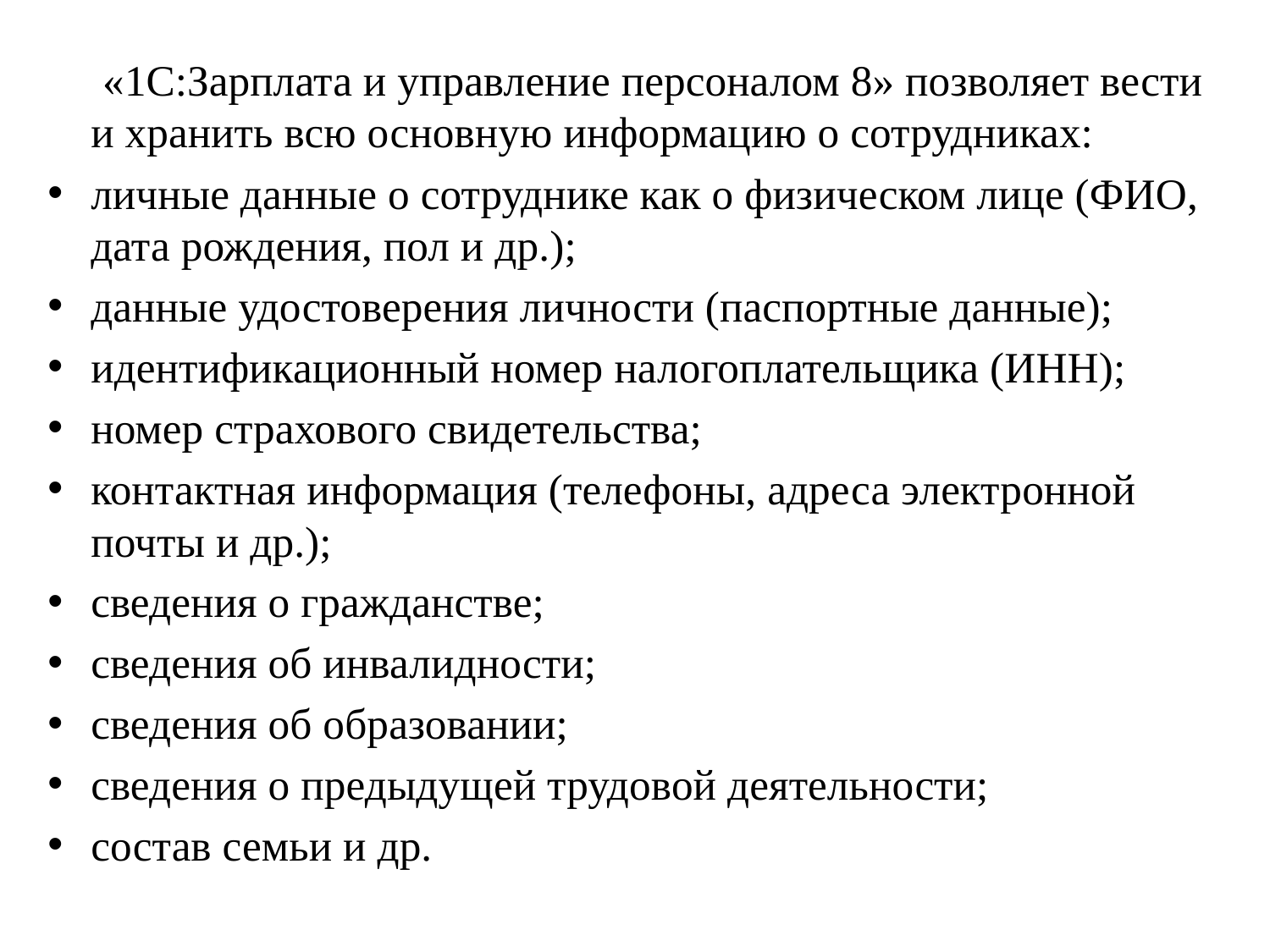

«1С:Зарплата и управление персоналом 8» позволяет вести и хранить всю основную информацию о сотрудниках:
личные данные о сотруднике как о физическом лице (ФИО, дата рождения, пол и др.);
данные удостоверения личности (паспортные данные);
идентификационный номер налогоплательщика (ИНН);
номер страхового свидетельства;
контактная информация (телефоны, адреса электронной почты и др.);
сведения о гражданстве;
сведения об инвалидности;
сведения об образовании;
сведения о предыдущей трудовой деятельности;
состав семьи и др.